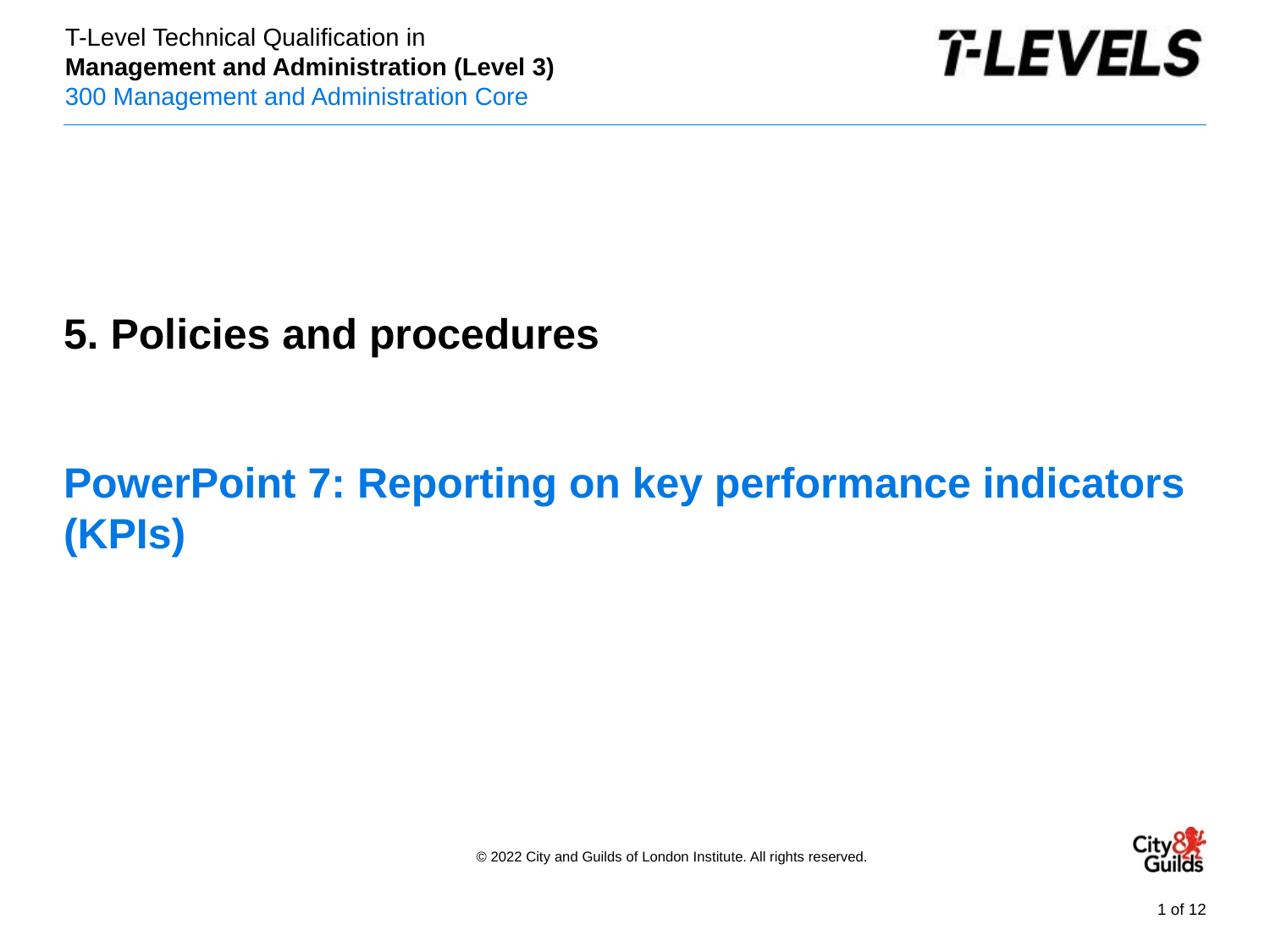

PowerPoint presentation
5. Policies and procedures

# PowerPoint 7: Reporting on key performance indicators (KPIs)